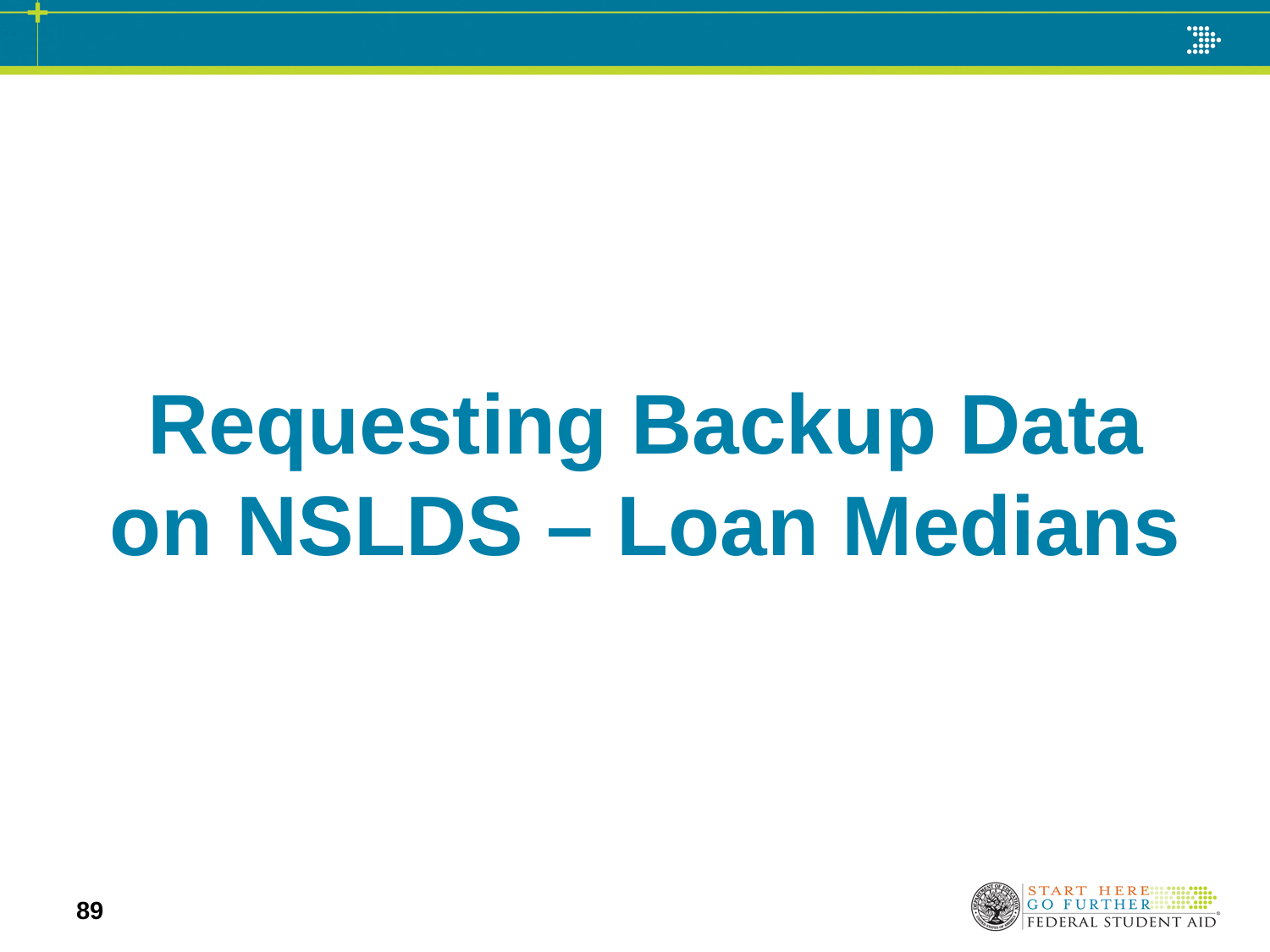

# Requesting Backup Data on NSLDS – Loan Medians
89